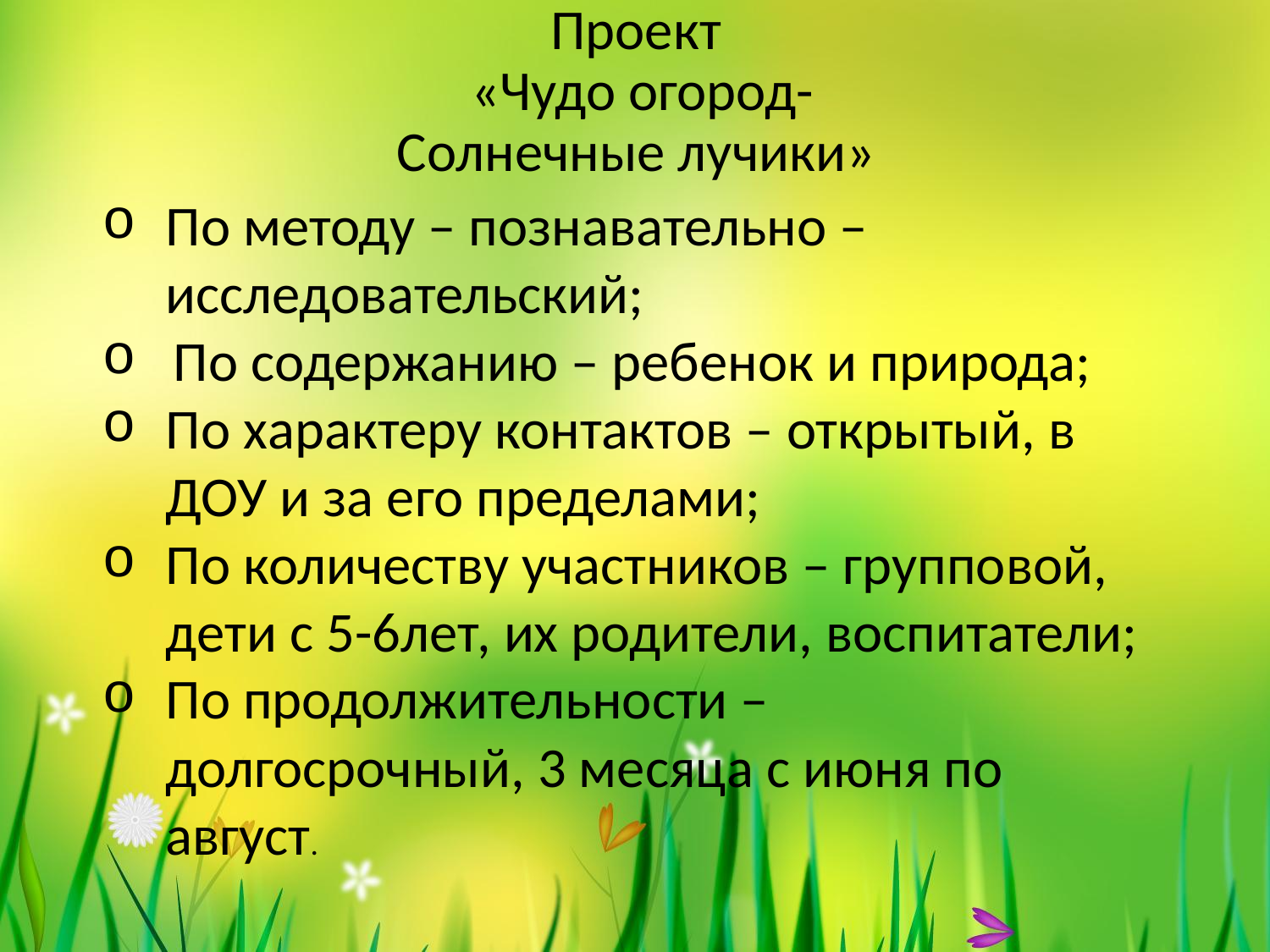

# Проект «Чудо огород- Солнечные лучики»
По методу – познавательно – исследовательский;
По содержанию – ребенок и природа;
По характеру контактов – открытый, в ДОУ и за его пределами;
По количеству участников – групповой, дети с 5-6лет, их родители, воспитатели;
По продолжительности – долгосрочный, 3 месяца с июня по август.